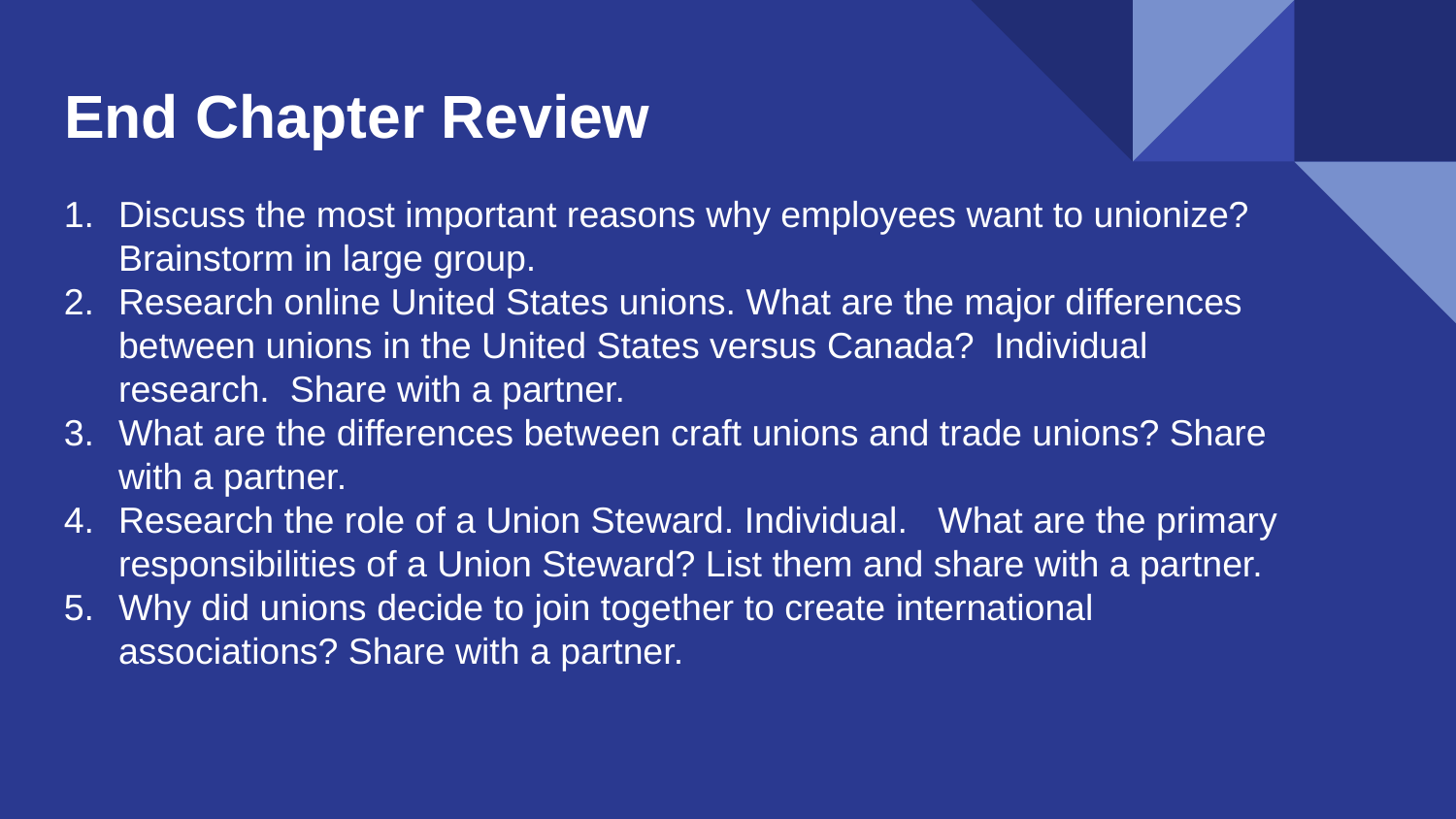

# End Chapter Review
Discuss the most important reasons why employees want to unionize? Brainstorm in large group.
Research online United States unions. What are the major differences between unions in the United States versus Canada?  Individual research.  Share with a partner.
What are the differences between craft unions and trade unions? Share with a partner.
Research the role of a Union Steward. Individual.   What are the primary responsibilities of a Union Steward? List them and share with a partner.
Why did unions decide to join together to create international associations? Share with a partner.